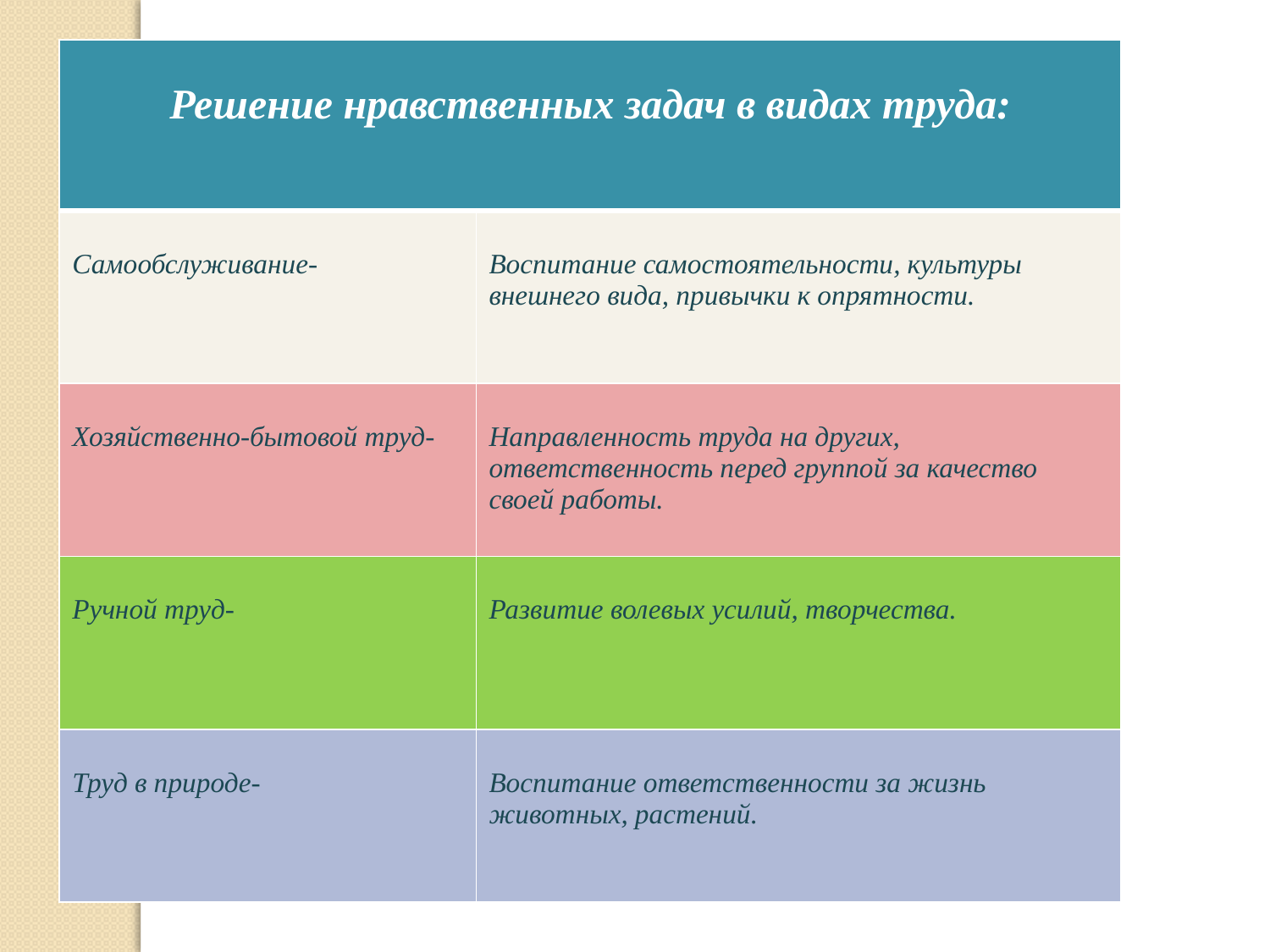

| Решение нравственных задач в видах труда: |  |
| --- | --- |
| Самообслуживание- | Воспитание самостоятельности, культуры внешнего вида, привычки к опрятности. |
| Хозяйственно-бытовой труд- | Направленность труда на других, ответственность перед группой за качество своей работы. |
| Ручной труд- | Развитие волевых усилий, творчества. |
| Труд в природе- | Воспитание ответственности за жизнь животных, растений. |